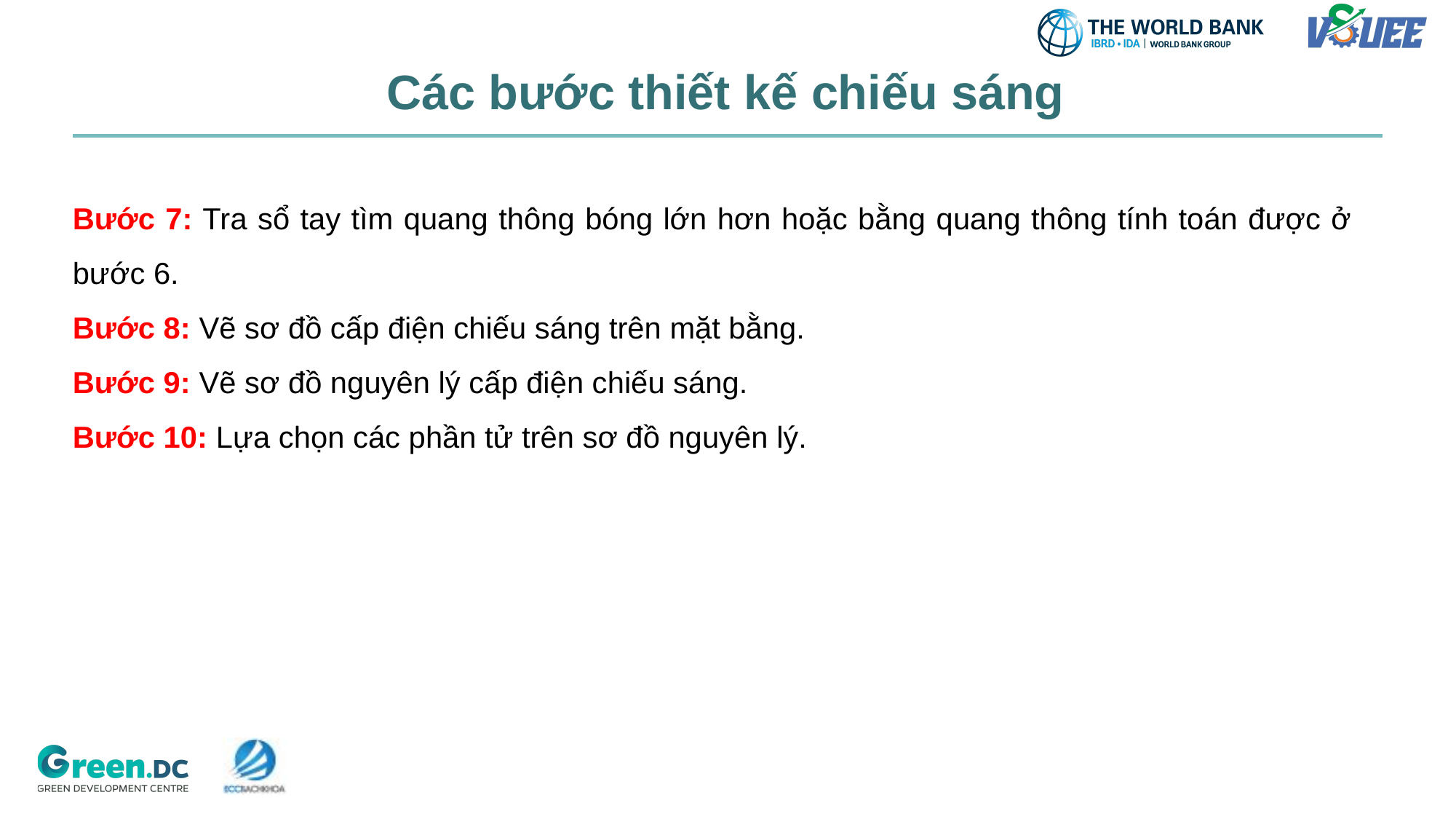

# Các bước thiết kế chiếu sáng
Bước 7: Tra sổ tay tìm quang thông bóng lớn hơn hoặc bằng quang thông tính toán được ở bước 6.
Bước 8: Vẽ sơ đồ cấp điện chiếu sáng trên mặt bằng.
Bước 9: Vẽ sơ đồ nguyên lý cấp điện chiếu sáng.
Bước 10: Lựa chọn các phần tử trên sơ đồ nguyên lý.